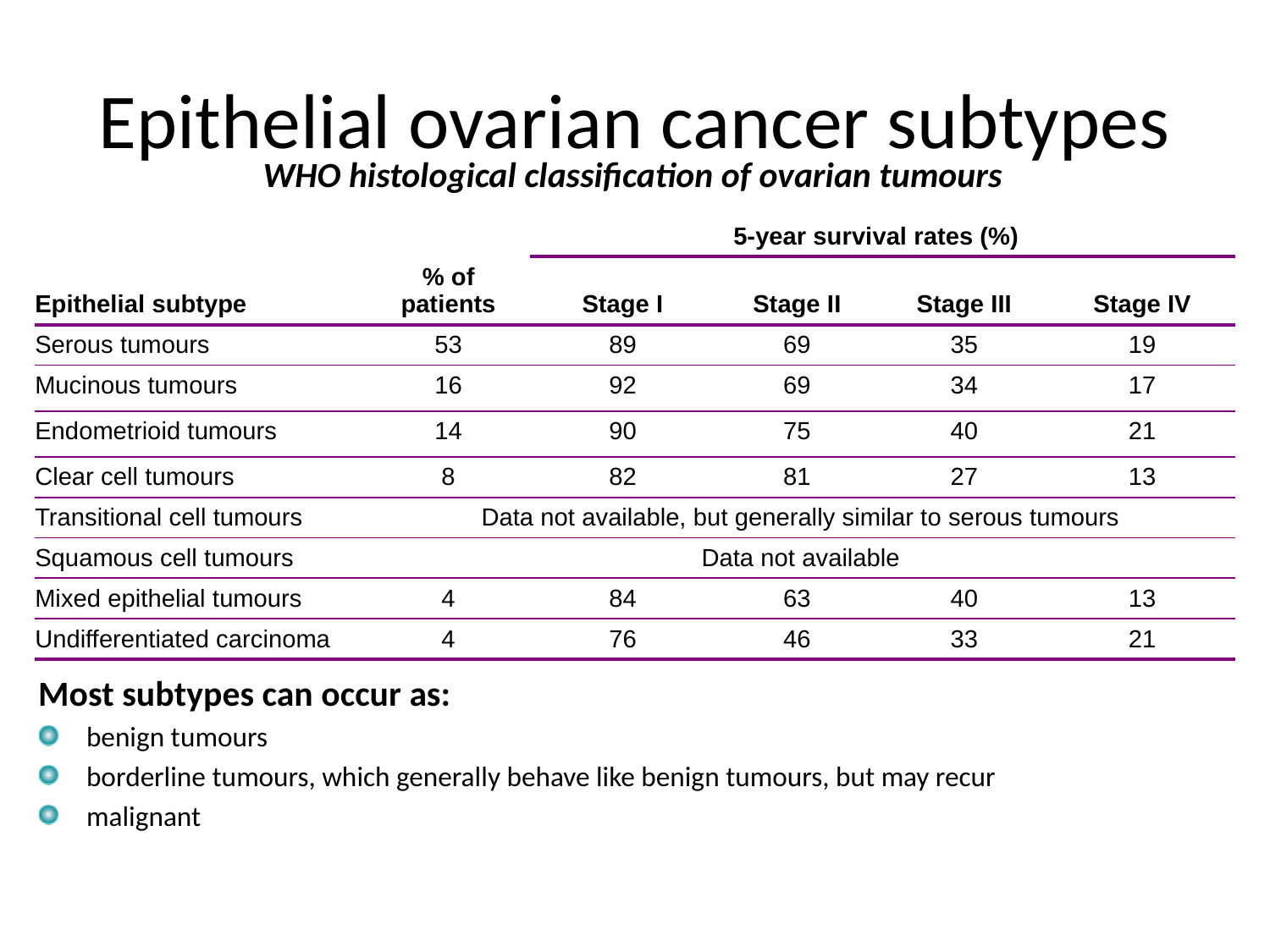

# Epithelial ovarian cancer subtypes
WHO histological classification of ovarian tumours
|  | % of patients | 5-year survival rates (%) |  |  |  |
| --- | --- | --- | --- | --- | --- |
| Epithelial subtype |  | Stage I | Stage II | Stage III | Stage IV |
| Serous tumours | 53 | 89 | 69 | 35 | 19 |
| Mucinous tumours | 16 | 92 | 69 | 34 | 17 |
| Endometrioid tumours | 14 | 90 | 75 | 40 | 21 |
| Clear cell tumours | 8 | 82 | 81 | 27 | 13 |
| Transitional cell tumours | Data not available, but generally similar to serous tumours |  |  |  |  |
| Squamous cell tumours | Data not available |  |  |  |  |
| Mixed epithelial tumours | 4 | 84 | 63 | 40 | 13 |
| Undifferentiated carcinoma | 4 | 76 | 46 | 33 | 21 |
Most subtypes can occur as:
benign tumours
borderline tumours, which generally behave like benign tumours, but may recur
malignant

Heintz, et al. Int J Gynaecol Obstet 2006